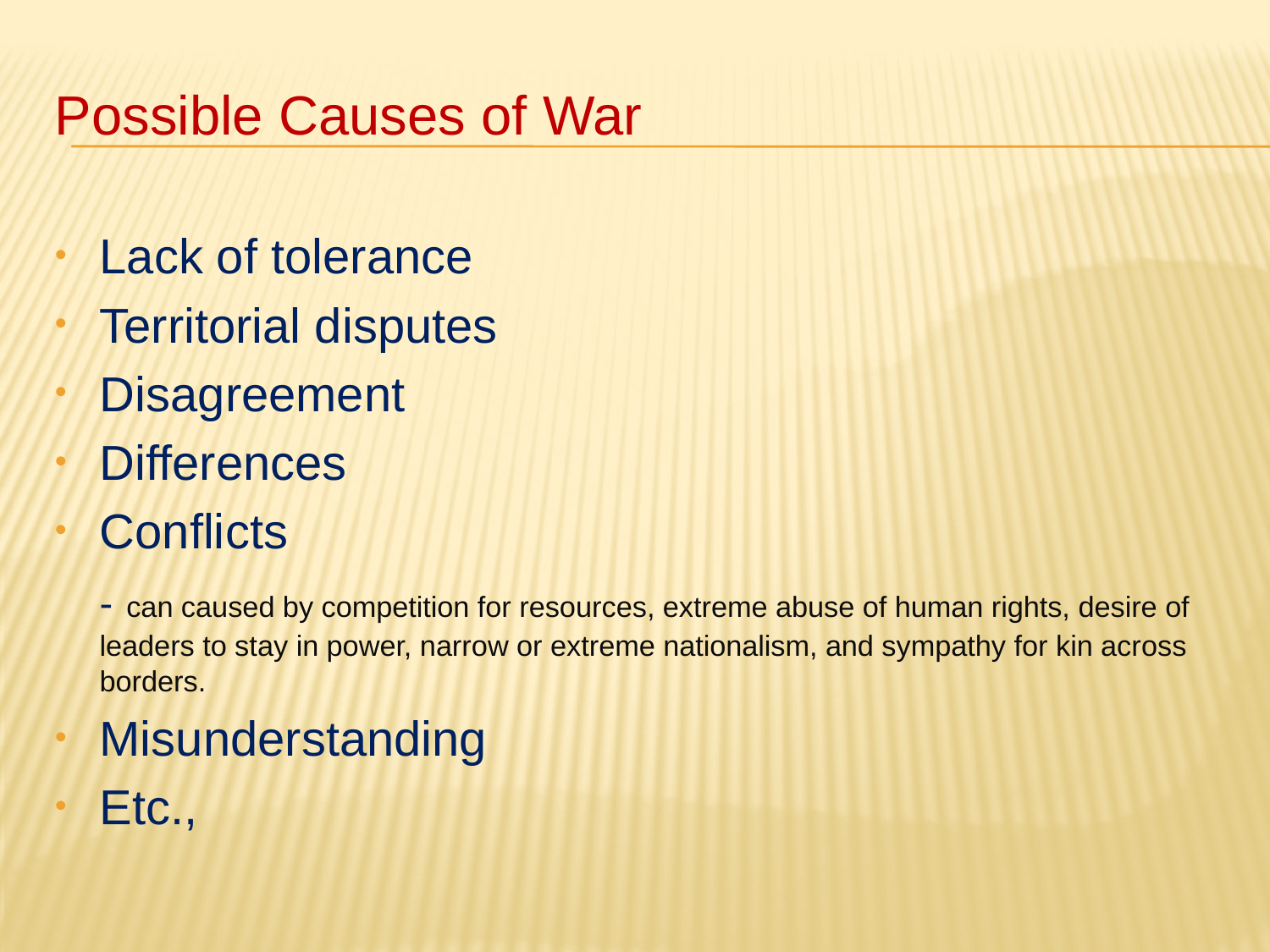

Possible Causes of War

Lack of tolerance
Territorial disputes
Disagreement
Differences
Conflicts
		- can caused by competition for resources, extreme abuse of human rights, desire of leaders to stay in power, narrow or extreme nationalism, and sympathy for kin across borders.
Misunderstanding
Etc.,